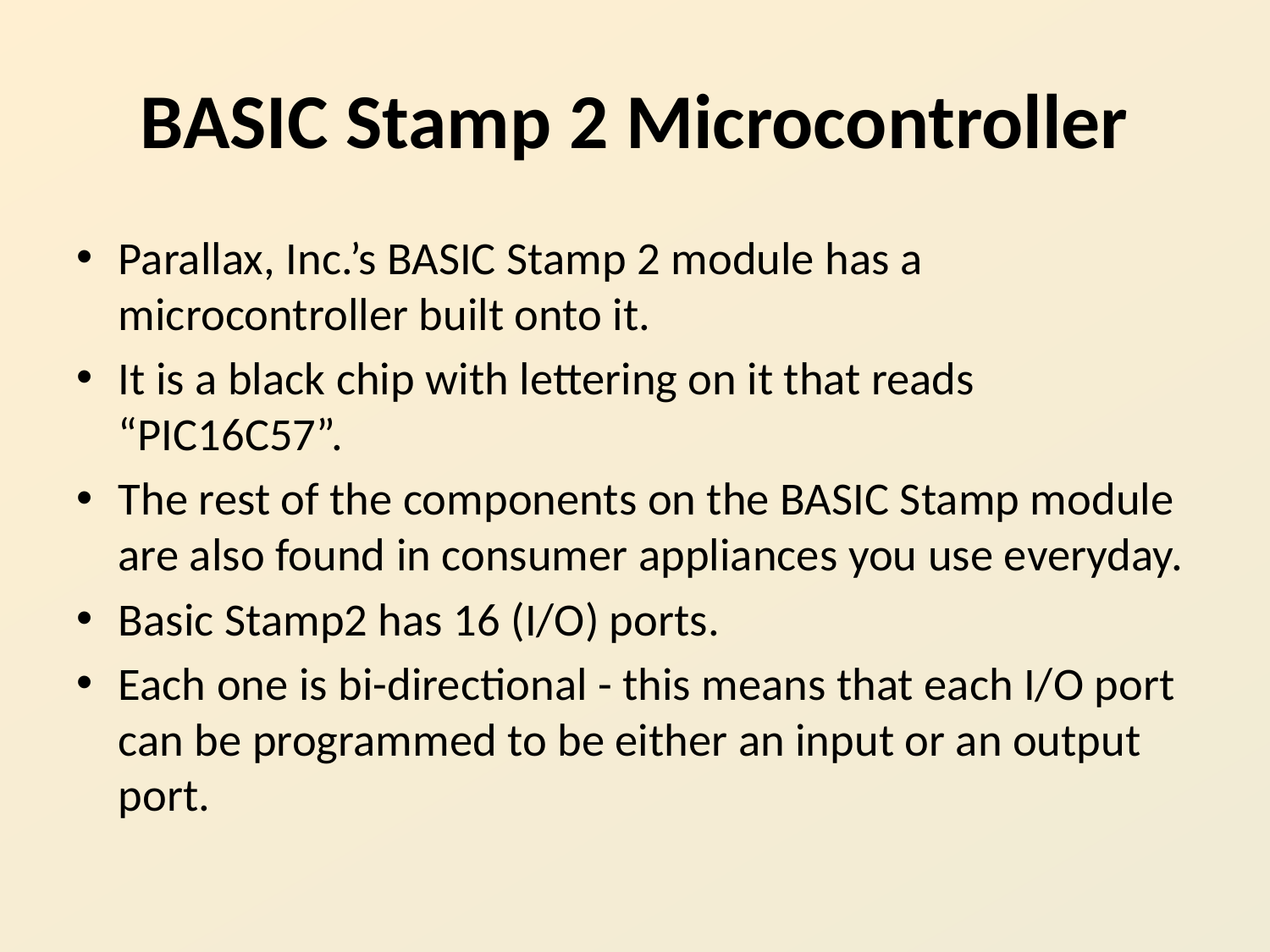

# BASIC Stamp 2 Microcontroller
Parallax, Inc.’s BASIC Stamp 2 module has a microcontroller built onto it.
It is a black chip with lettering on it that reads “PIC16C57”.
The rest of the components on the BASIC Stamp module are also found in consumer appliances you use everyday.
Basic Stamp2 has 16 (I/O) ports.
Each one is bi-directional - this means that each I/O port can be programmed to be either an input or an output port.